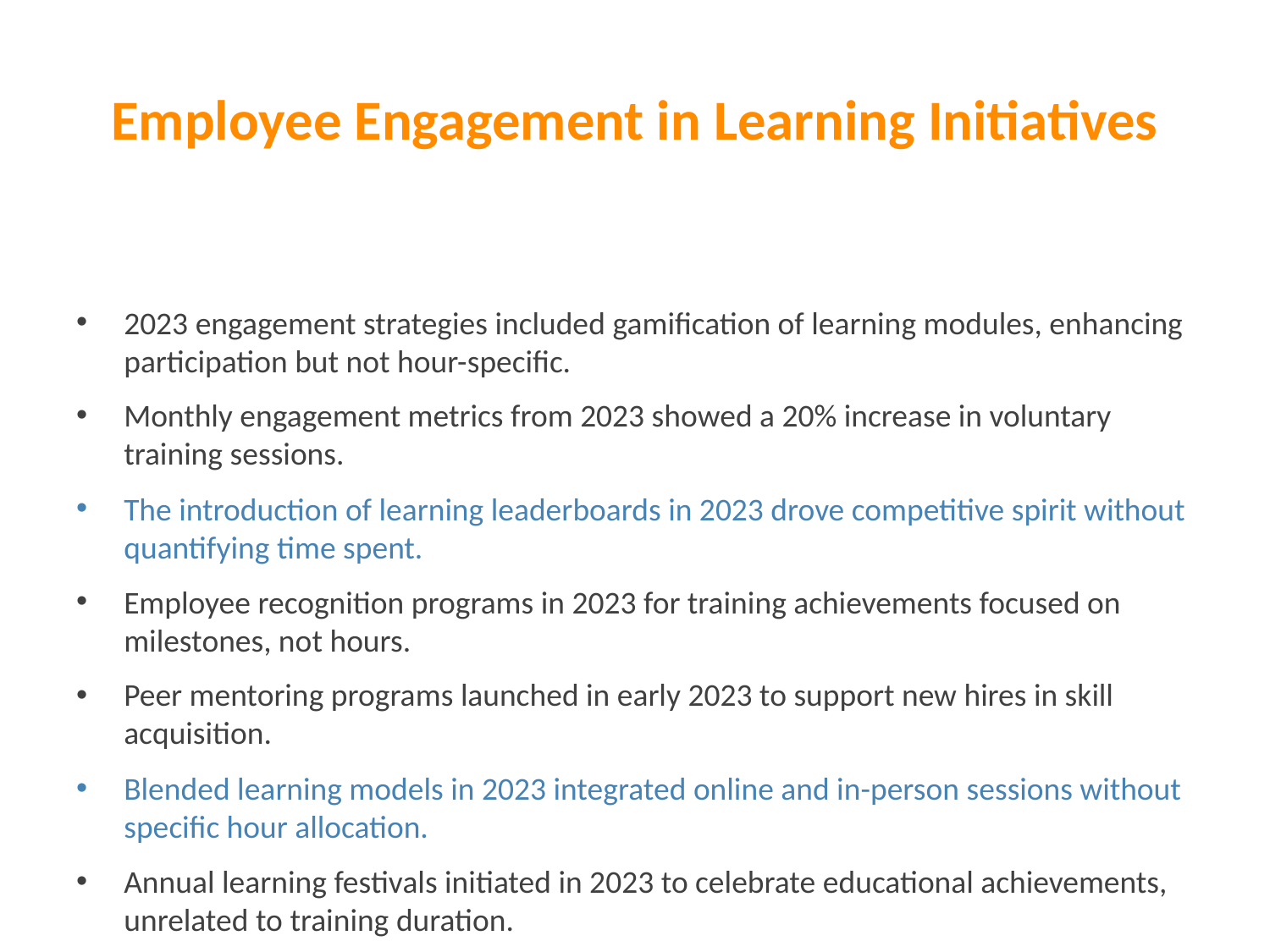

# Employee Engagement in Learning Initiatives

2023 engagement strategies included gamification of learning modules, enhancing participation but not hour-specific.
Monthly engagement metrics from 2023 showed a 20% increase in voluntary training sessions.
The introduction of learning leaderboards in 2023 drove competitive spirit without quantifying time spent.
Employee recognition programs in 2023 for training achievements focused on milestones, not hours.
Peer mentoring programs launched in early 2023 to support new hires in skill acquisition.
Blended learning models in 2023 integrated online and in-person sessions without specific hour allocation.
Annual learning festivals initiated in 2023 to celebrate educational achievements, unrelated to training duration.